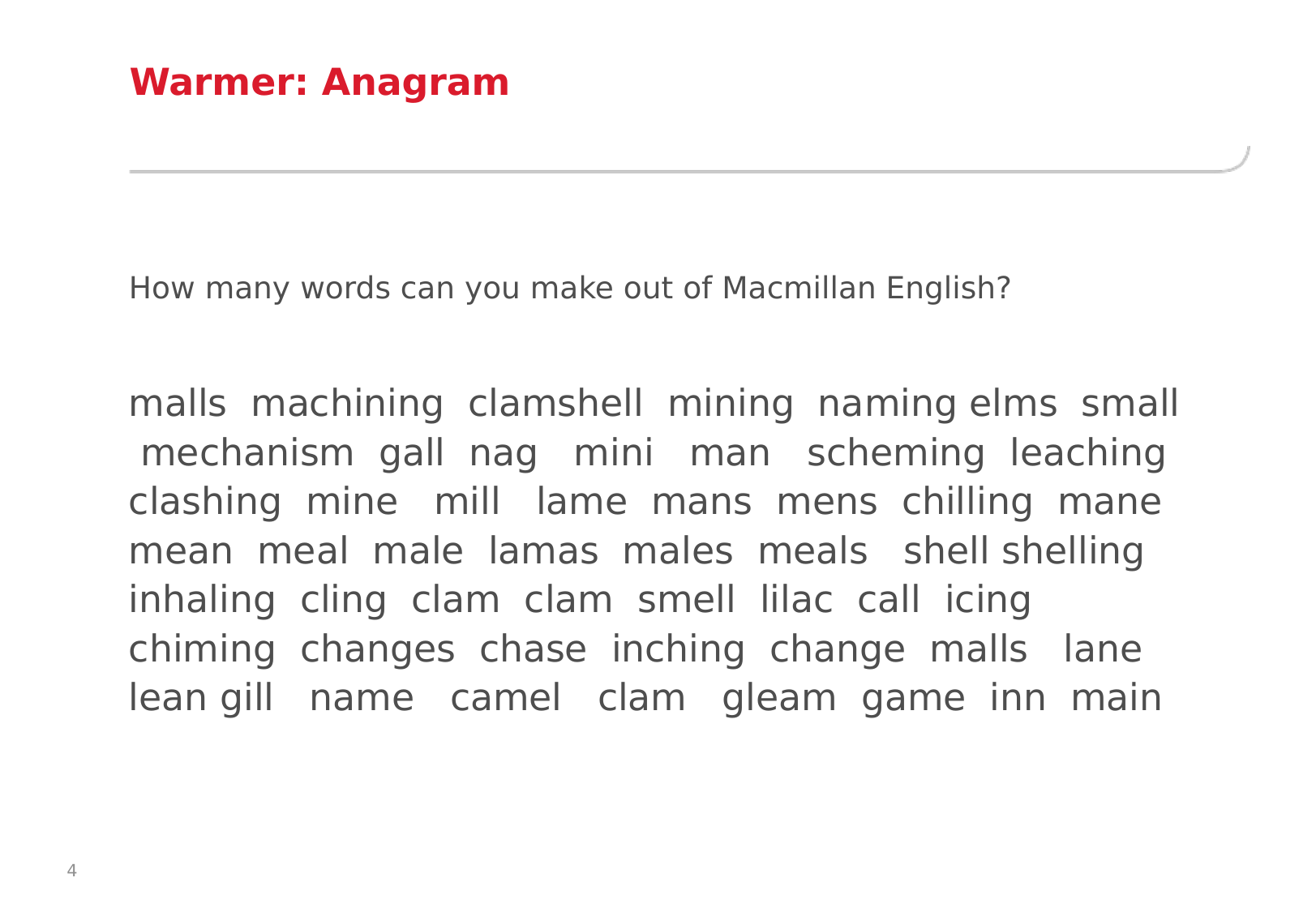

# Warmer: Anagram

How many words can you make out of Macmillan English?

malls  machining  clamshell  mining  naming elms  small  mechanism  gall  nag   mini   man   scheming  leaching  clashing  mine   mill   lame  mans  mens  chilling  mane  mean  meal  male  lamas  males  meals   shell shelling  inhaling  cling  clam  clam  smell  lilac  call  icing  chiming  changes  chase  inching  change  malls   lane  lean gill   name   camel   clam   gleam  game  inn  main
4